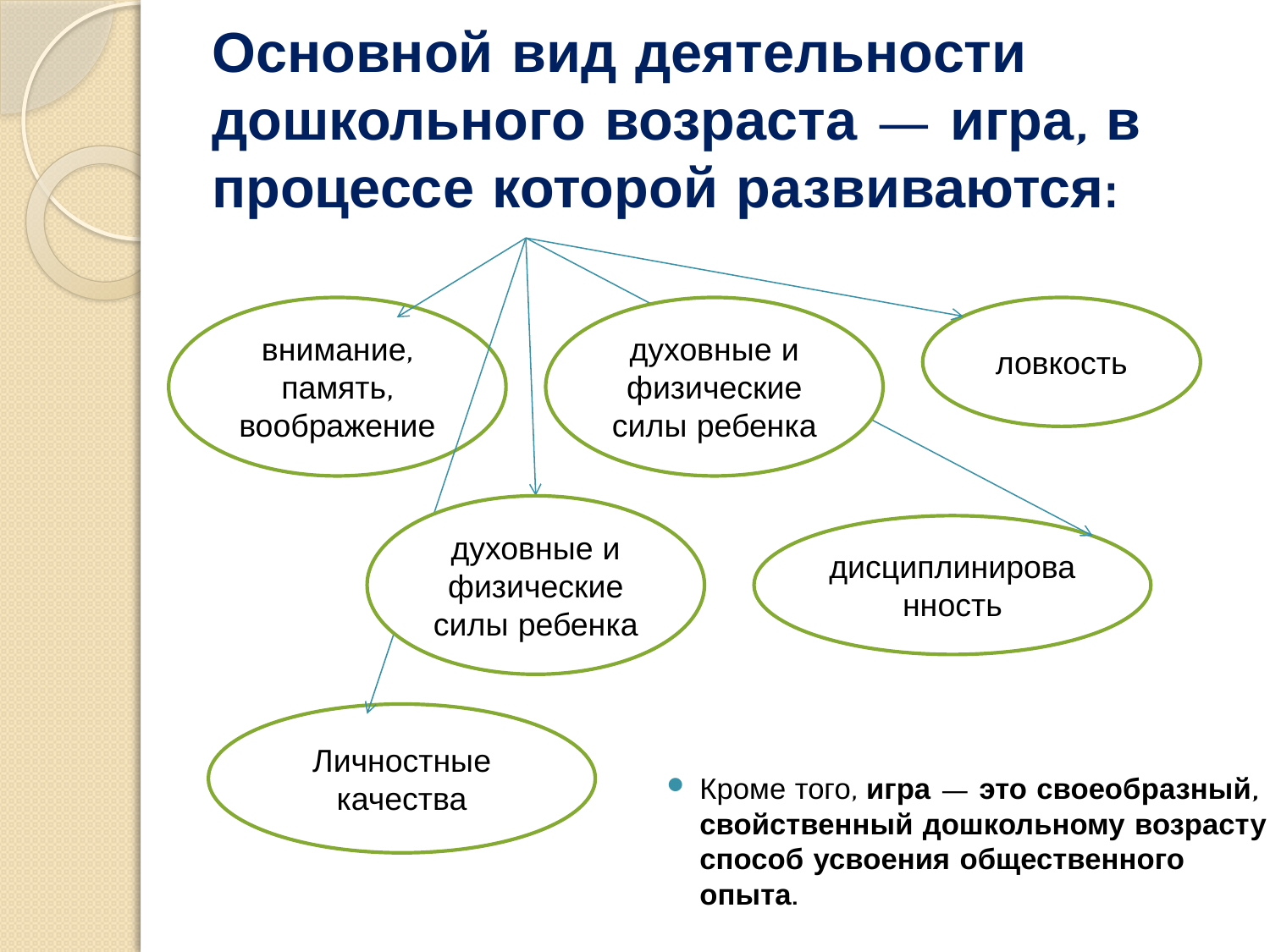

# Основной вид деятельности дошкольного возраста — игра, в процессе которой развиваются:
внимание, память, воображение
духовные и физические силы ребенка
ловкость
духовные и физические силы ребенка
дисциплинированность
Личностные качества
Кроме того, игра — это своеобразный, свойственный дошкольному возрасту способ усвоения общественного опыта.